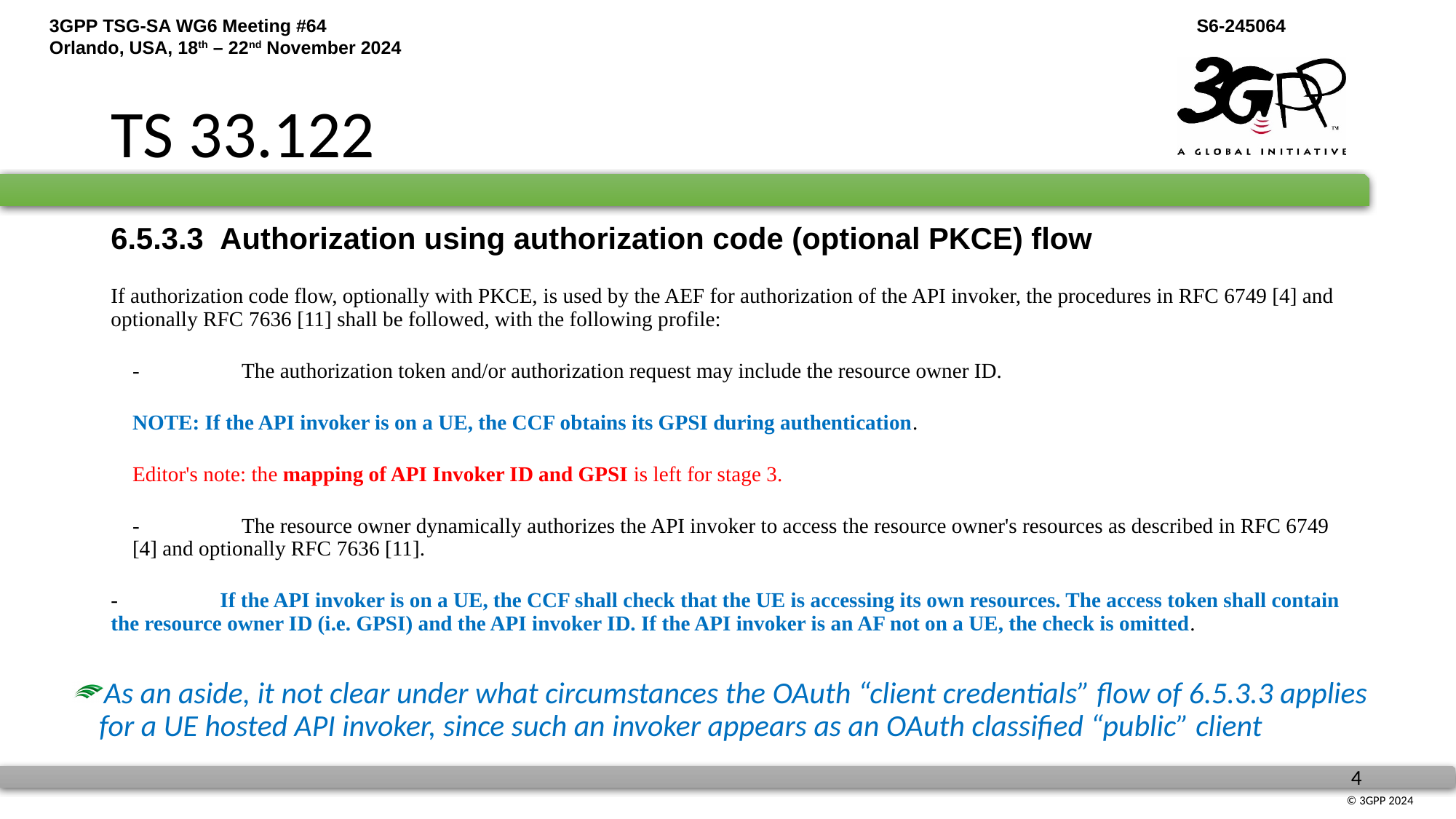

# TS 33.122
6.5.3.3	Authorization using authorization code (optional PKCE) flow
If authorization code flow, optionally with PKCE, is used by the AEF for authorization of the API invoker, the procedures in RFC 6749 [4] and optionally RFC 7636 [11] shall be followed, with the following profile:
-	The authorization token and/or authorization request may include the resource owner ID.
NOTE: If the API invoker is on a UE, the CCF obtains its GPSI during authentication.
Editor's note: the mapping of API Invoker ID and GPSI is left for stage 3.
-	The resource owner dynamically authorizes the API invoker to access the resource owner's resources as described in RFC 6749 [4] and optionally RFC 7636 [11].
-	If the API invoker is on a UE, the CCF shall check that the UE is accessing its own resources. The access token shall contain the resource owner ID (i.e. GPSI) and the API invoker ID. If the API invoker is an AF not on a UE, the check is omitted.
As an aside, it not clear under what circumstances the OAuth “client credentials” flow of 6.5.3.3 applies for a UE hosted API invoker, since such an invoker appears as an OAuth classified “public” client